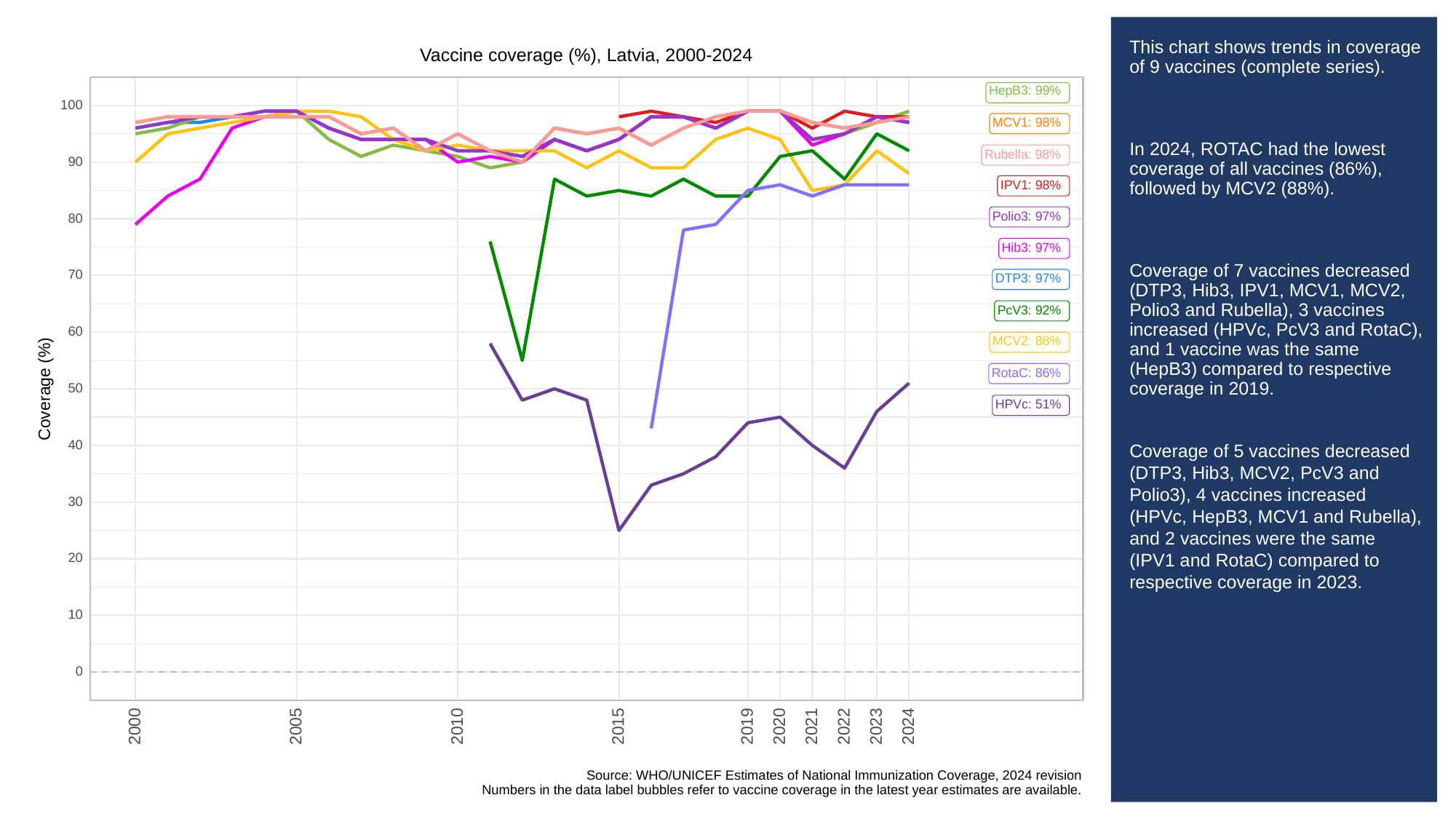

# This chart shows trends in coverage of 9 vaccines (complete series).

In 2024, ROTAC had the lowest coverage of all vaccines (86%), followed by MCV2 (88%).

Coverage of 7 vaccines decreased (DTP3, Hib3, IPV1, MCV1, MCV2, Polio3 and Rubella), 3 vaccines increased (HPVc, PcV3 and RotaC), and 1 vaccine was the same (HepB3) compared to respective coverage in 2019.

Coverage of 5 vaccines decreased (DTP3, Hib3, MCV2, PcV3 and Polio3), 4 vaccines increased (HPVc, HepB3, MCV1 and Rubella), and 2 vaccines were the same (IPV1 and RotaC) compared to respective coverage in 2023.

Vaccine coverage (%), Latvia, 2000-2024

HepB3: 99%

100

MCV1: 98%

Rubella: 98%

90

IPV1: 98%

Polio3: 97%
80

Hib3: 97%

70
DTP3: 97%

PcV3: 92%
60

MCV2: 88%

RotaC: 86%
Coverage (%)

50

HPVc: 51%

40

30

20

10

0

2023
2000
2005
2010
2015
2019
2020
2021
2022
2024
Source: WHO/UNICEF Estimates of National Immunization Coverage, 2024 revision
Numbers in the data label bubbles refer to vaccine coverage in the latest year estimates are available.